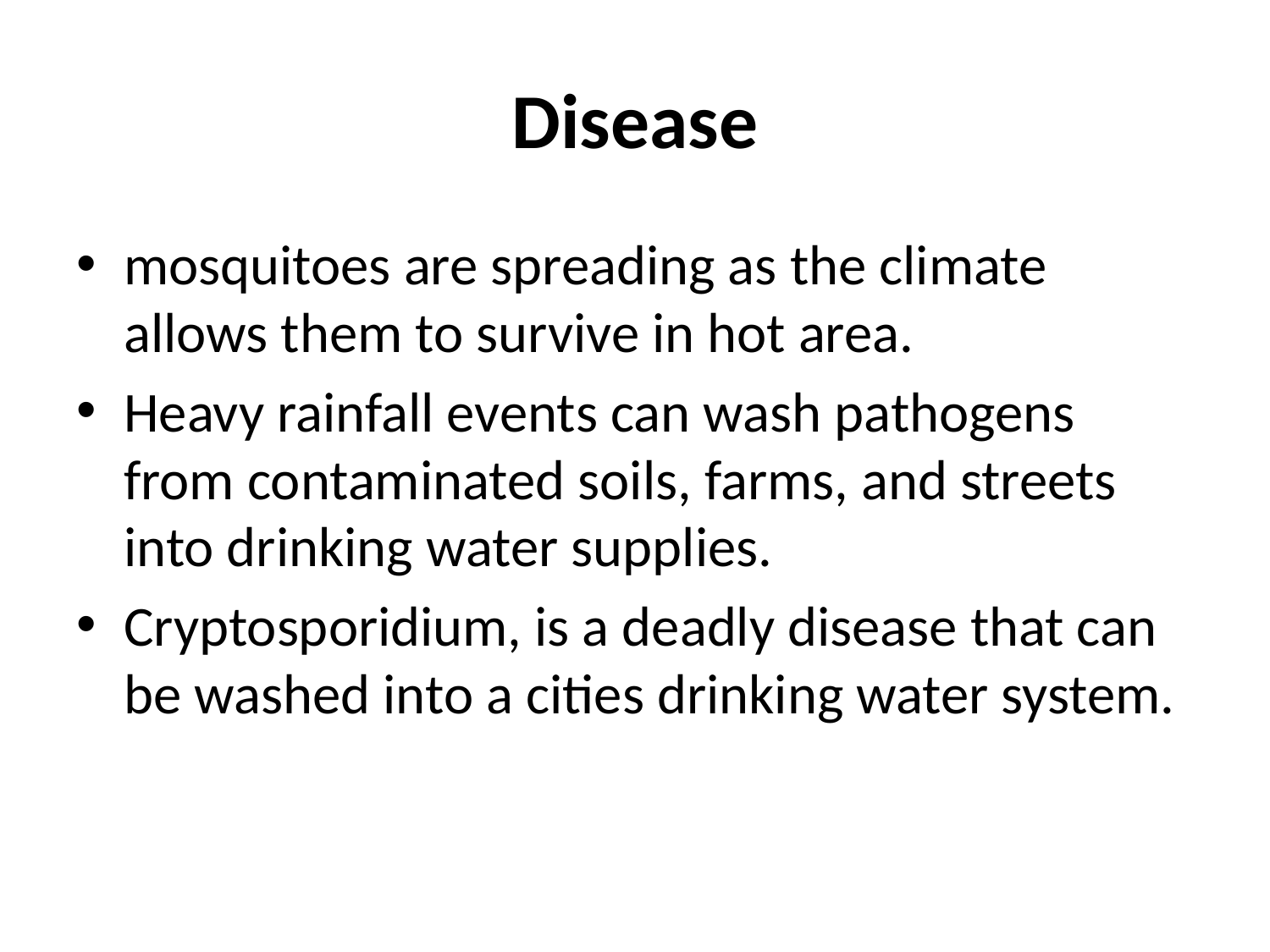

# Disease
mosquitoes are spreading as the climate allows them to survive in hot area.
Heavy rainfall events can wash pathogens from contaminated soils, farms, and streets into drinking water supplies.
Cryptosporidium, is a deadly disease that can be washed into a cities drinking water system.